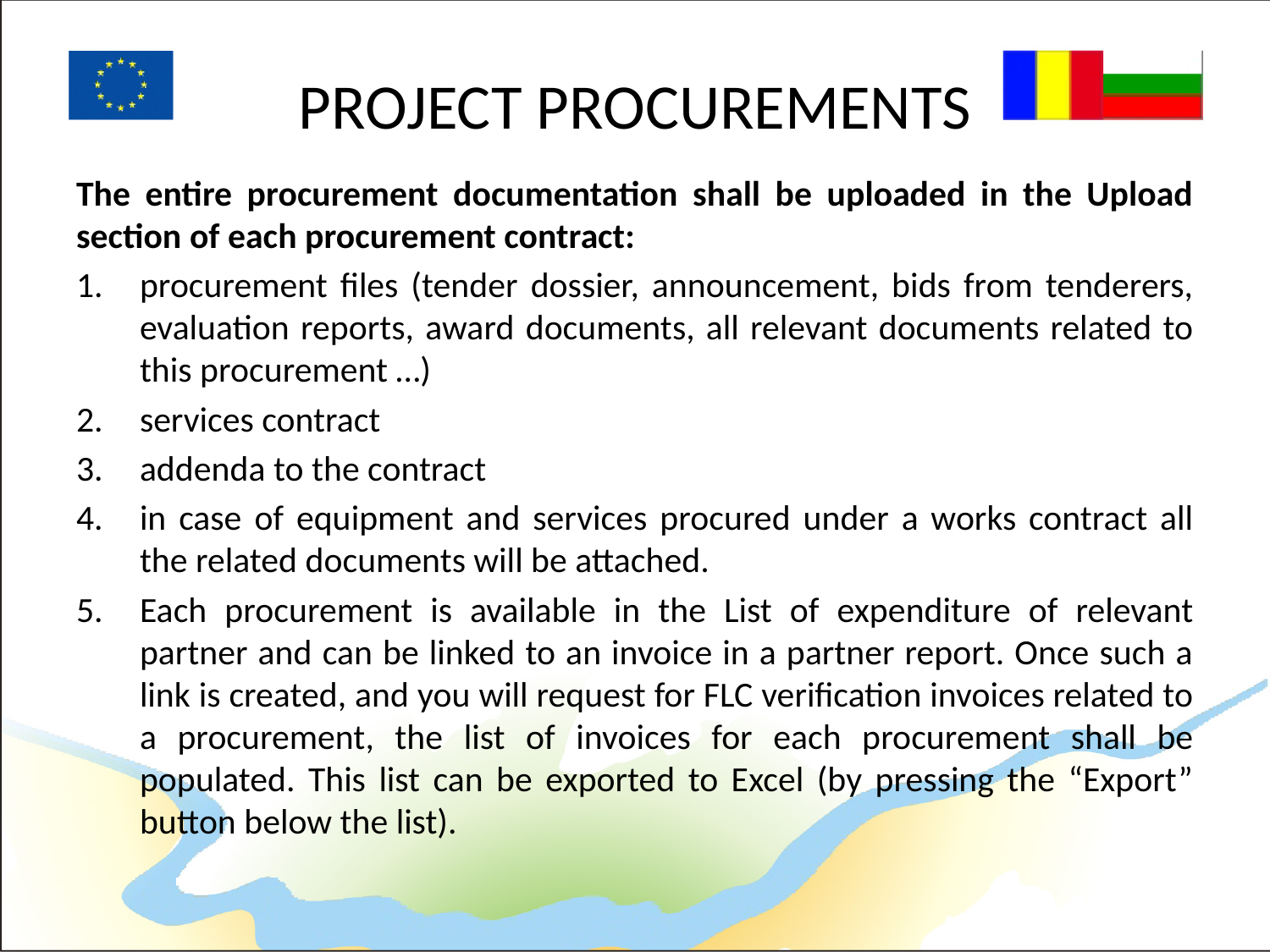

# PROJECT PROCUREMENTS
The entire procurement documentation shall be uploaded in the Upload section of each procurement contract:
procurement files (tender dossier, announcement, bids from tenderers, evaluation reports, award documents, all relevant documents related to this procurement …)
services contract
addenda to the contract
in case of equipment and services procured under a works contract all the related documents will be attached.
Each procurement is available in the List of expenditure of relevant partner and can be linked to an invoice in a partner report. Once such a link is created, and you will request for FLC verification invoices related to a procurement, the list of invoices for each procurement shall be populated. This list can be exported to Excel (by pressing the “Export” button below the list).